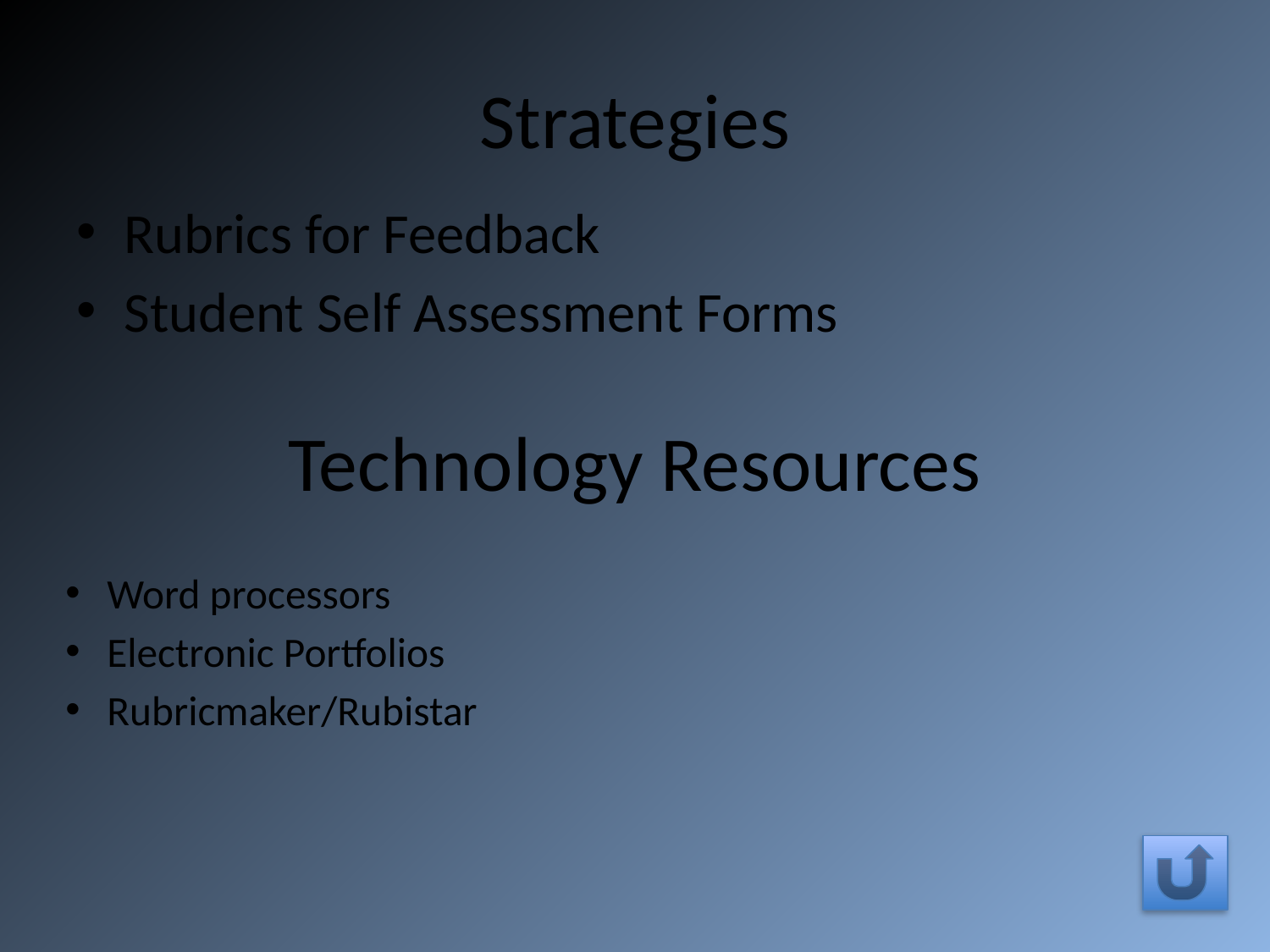

# Strategies
Rubrics for Feedback
Student Self Assessment Forms

Technology Resources
Word processors
Electronic Portfolios
Rubricmaker/Rubistar